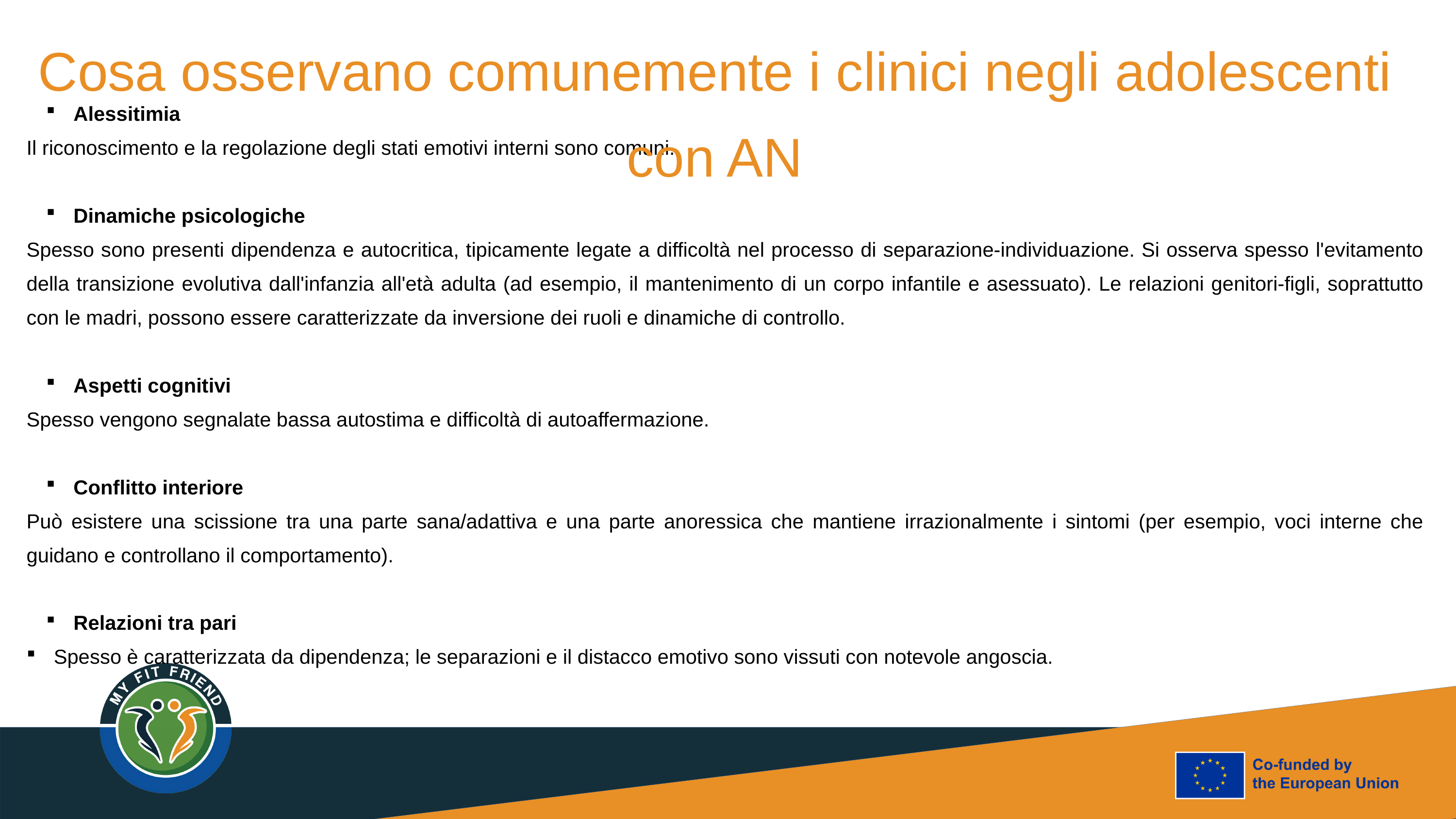

Cosa osservano comunemente i clinici negli adolescenti con AN
Alessitimia
Il riconoscimento e la regolazione degli stati emotivi interni sono comuni.

Dinamiche psicologiche
Spesso sono presenti dipendenza e autocritica, tipicamente legate a difficoltà nel processo di separazione-individuazione. Si osserva spesso l'evitamento della transizione evolutiva dall'infanzia all'età adulta (ad esempio, il mantenimento di un corpo infantile e asessuato). Le relazioni genitori-figli, soprattutto con le madri, possono essere caratterizzate da inversione dei ruoli e dinamiche di controllo.

Aspetti cognitivi
Spesso vengono segnalate bassa autostima e difficoltà di autoaffermazione.

Conflitto interiore
Può esistere una scissione tra una parte sana/adattiva e una parte anoressica che mantiene irrazionalmente i sintomi (per esempio, voci interne che guidano e controllano il comportamento).

Relazioni tra pari
Spesso è caratterizzata da dipendenza; le separazioni e il distacco emotivo sono vissuti con notevole angoscia.